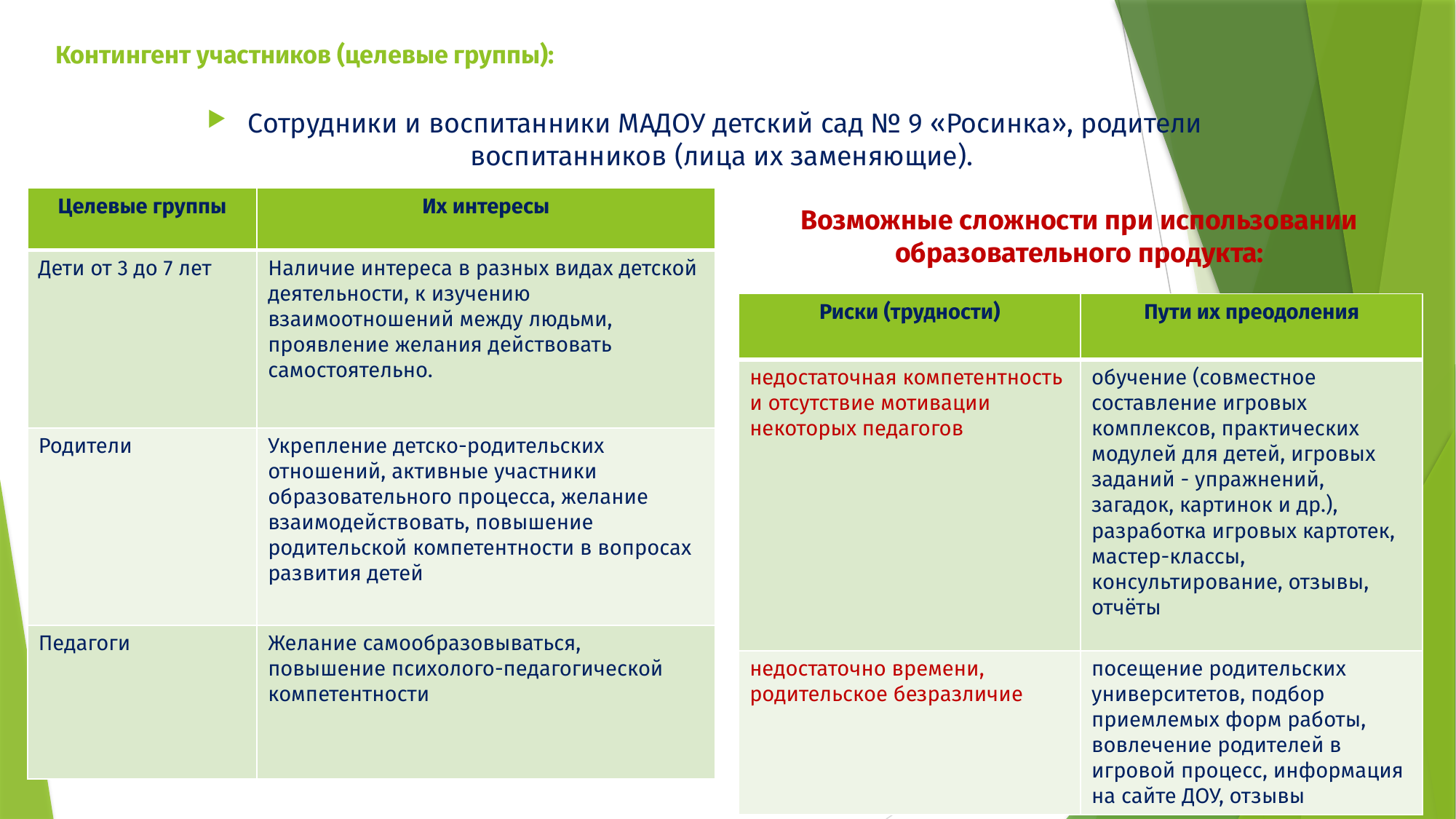

# Контингент участников (целевые группы):
Сотрудники и воспитанники МАДОУ детский сад № 9 «Росинка», родители воспитанников (лица их заменяющие).

| Целевые группы | Их интересы |
| --- | --- |
| Дети от 3 до 7 лет | Наличие интереса в разных видах детской деятельности, к изучению взаимоотношений между людьми, проявление желания действовать самостоятельно. |
| Родители | Укрепление детско-родительских отношений, активные участники образовательного процесса, желание взаимодействовать, повышение родительской компетентности в вопросах развития детей |
| Педагоги | Желание самообразовываться, повышение психолого-педагогической компетентности |
Возможные сложности при использовании образовательного продукта:
| Риски (трудности) | Пути их преодоления |
| --- | --- |
| недостаточная компетентность и отсутствие мотивации некоторых педагогов | обучение (совместное составление игровых комплексов, практических модулей для детей, игровых заданий - упражнений, загадок, картинок и др.), разработка игровых картотек, мастер-классы, консультирование, отзывы, отчёты |
| недостаточно времени, родительское безразличие | посещение родительских университетов, подбор приемлемых форм работы, вовлечение родителей в игровой процесс, информация на сайте ДОУ, отзывы |